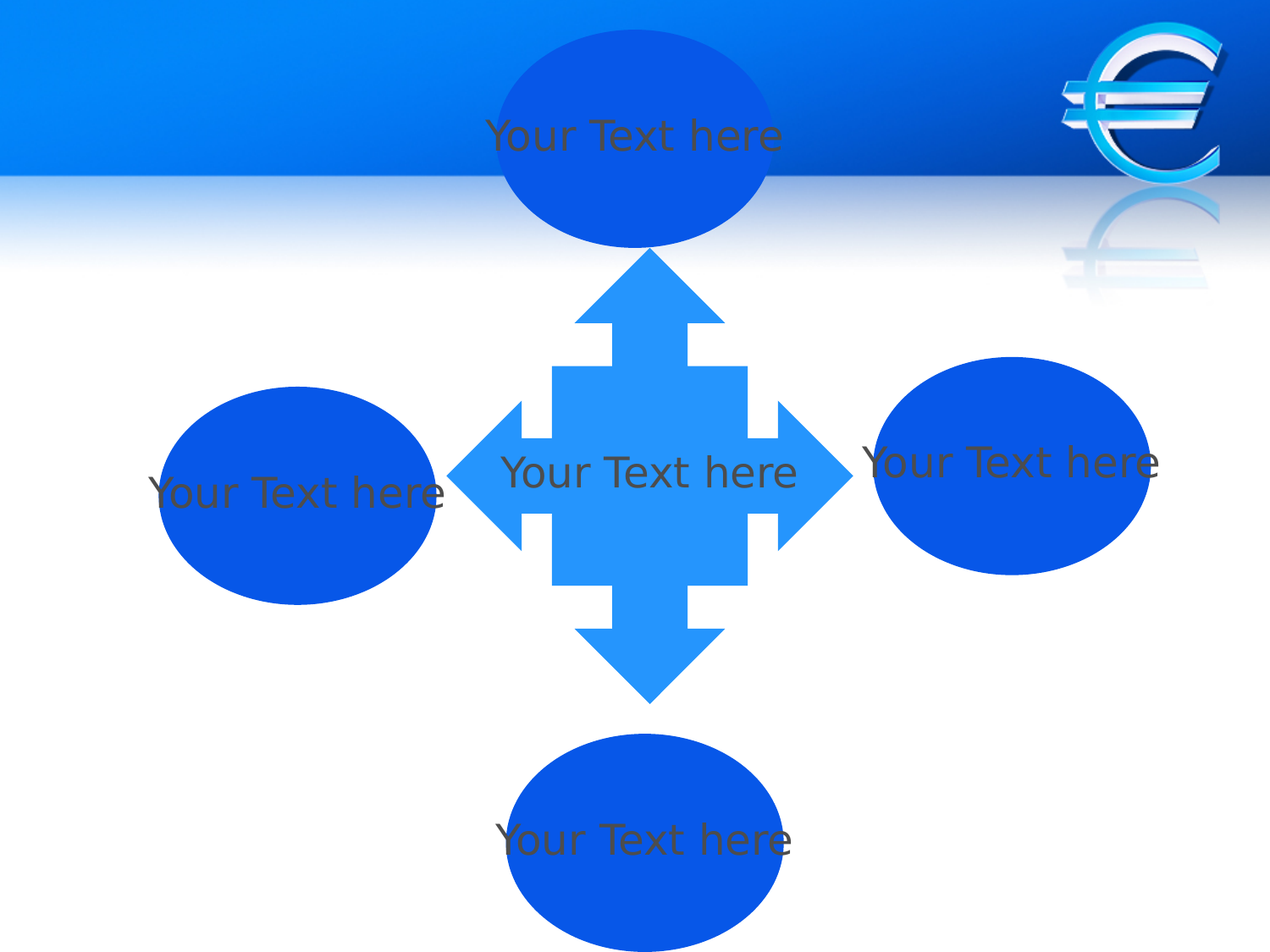

Your Text here
#
Your Text here

Your Text here
Your Text here
Your Text here